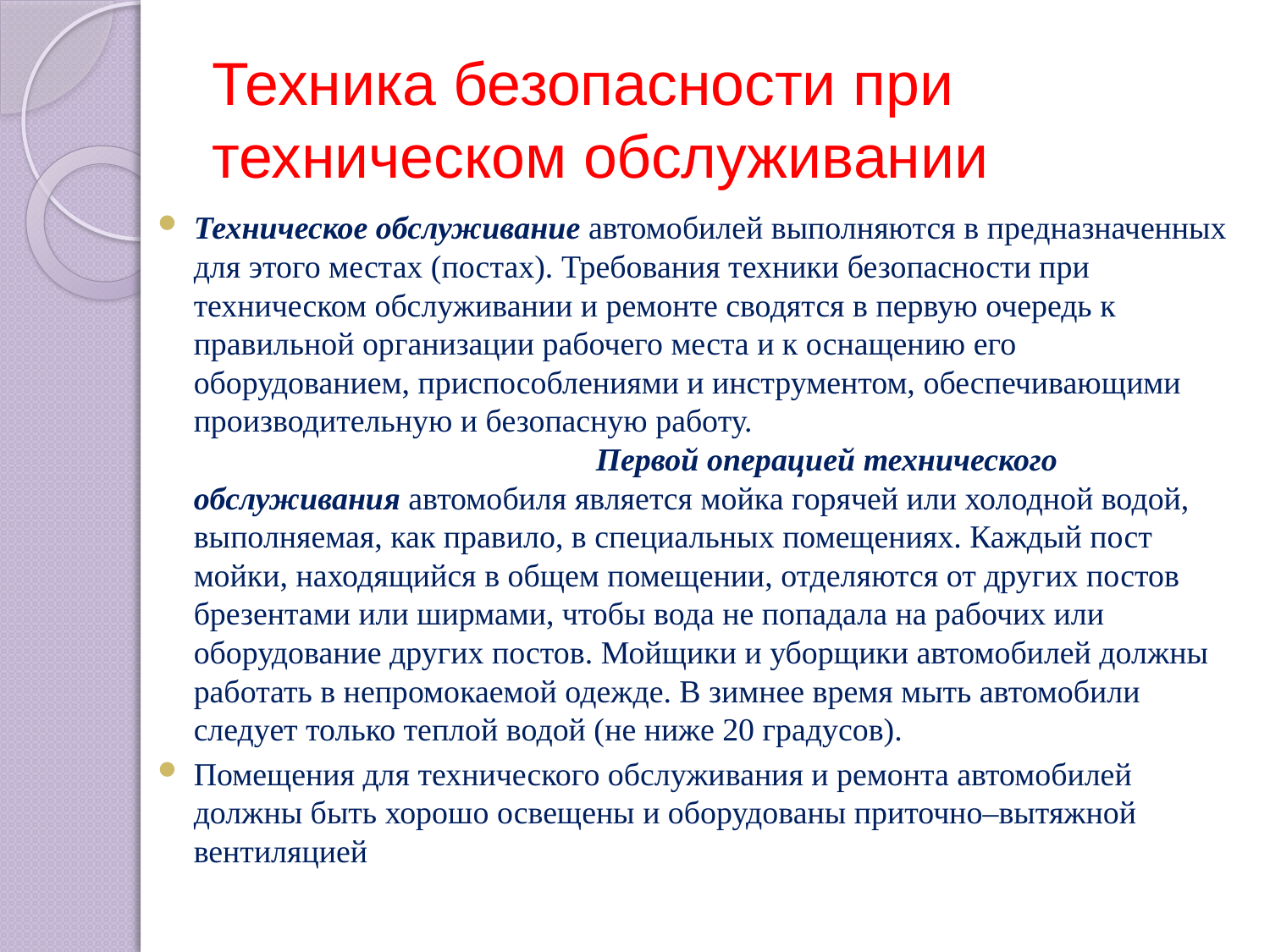

# Техника безопасности при техническом обслуживании
Техническое обслуживание автомобилей выполняются в предназначенных для этого местах (постах). Требования техники безопасности при техническом обслуживании и ремонте сводятся в первую очередь к правильной организации рабочего места и к оснащению его оборудованием, приспособлениями и инструментом, обеспечивающими производительную и безопасную работу.                                                                                                              Первой операцией технического обслуживания автомобиля является мойка горячей или холодной водой, выполняемая, как правило, в специальных помещениях. Каждый пост мойки, находящийся в общем помещении, отделяются от других постов брезентами или ширмами, чтобы вода не попадала на рабочих или оборудование других постов. Мойщики и уборщики автомобилей должны работать в непромокаемой одежде. В зимнее время мыть автомобили следует только теплой водой (не ниже 20 градусов).
Помещения для технического обслуживания и ремонта автомобилей должны быть хорошо освещены и оборудованы приточно–вытяжной вентиляцией